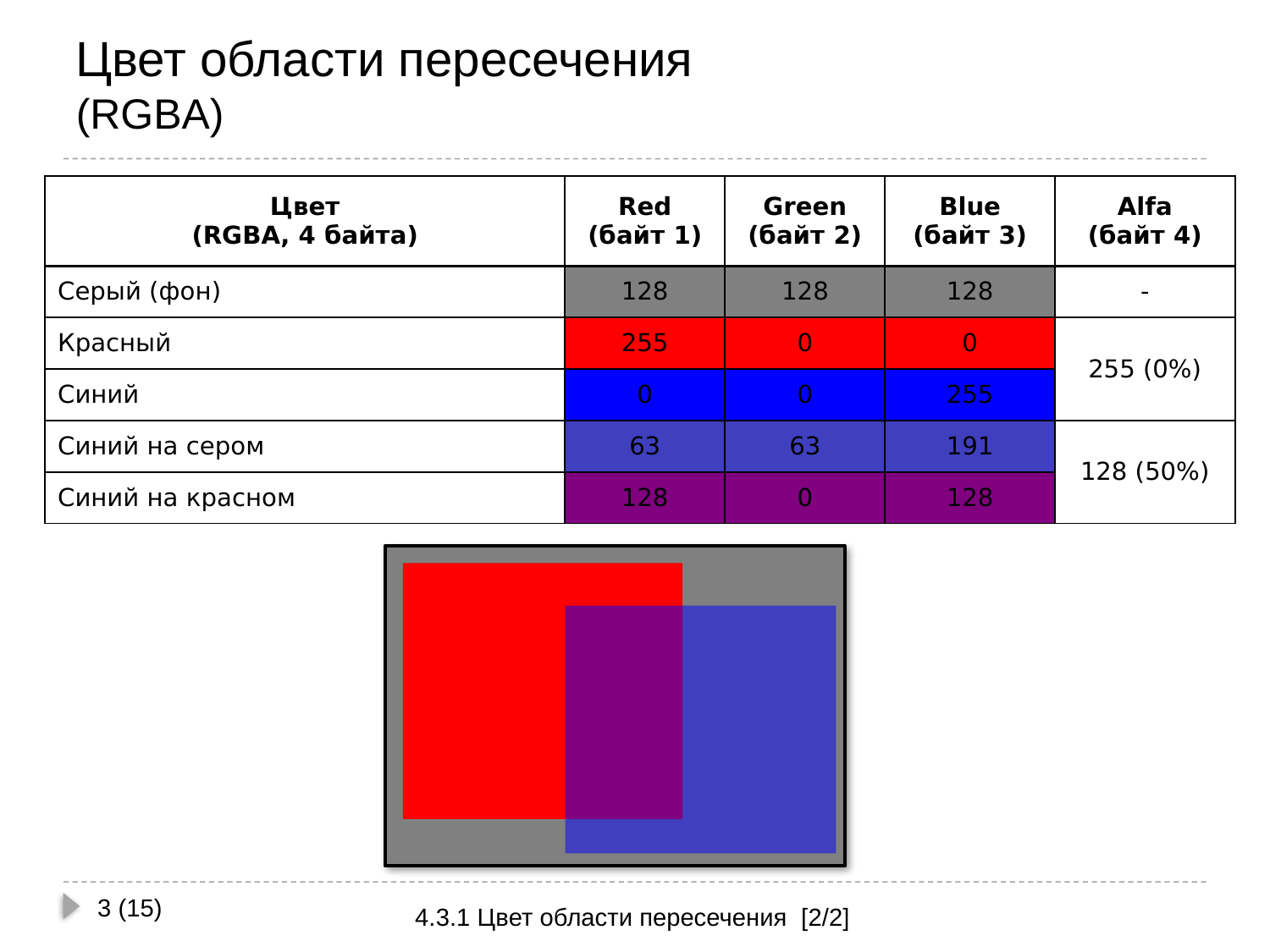

# Цвет области пересечения (RGBA)
| Цвет (RGBA, 4 байта) | Red (байт 1) | Green (байт 2) | Blue (байт 3) | Alfa (байт 4) |
| --- | --- | --- | --- | --- |
| Серый (фон) | 128 | 128 | 128 | - |
| Красный | 255 | 0 | 0 | 255 (0%) |
| Синий | 0 | 0 | 255 |  |
| Синий на сером | 63 | 63 | 191 | 128 (50%) |
| Синий на красном | 128 | 0 | 128 |  |

3 (15)
4.3.1 Цвет области пересечения  [2/2]